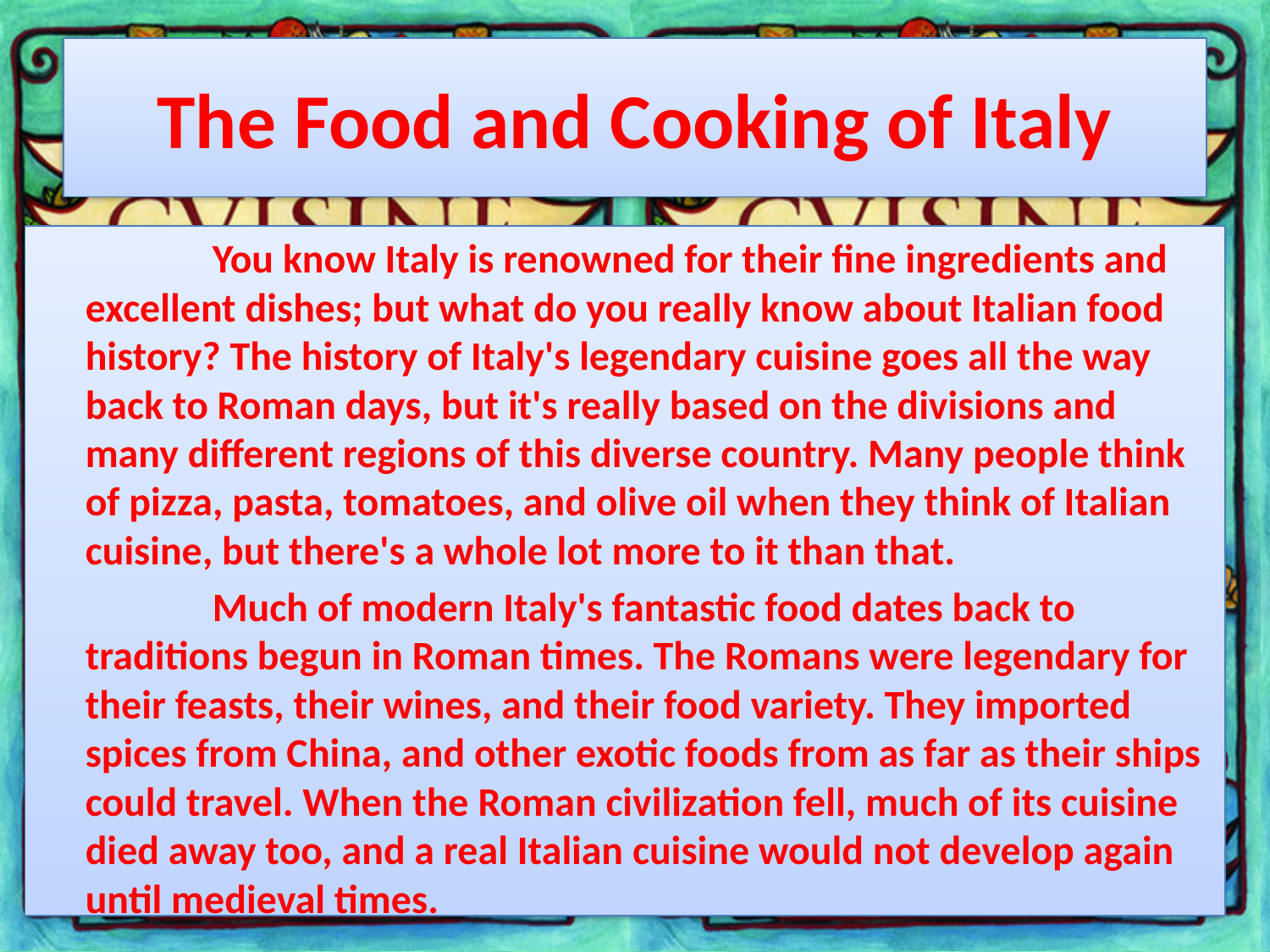

# The Food and Cooking of Italy
		You know Italy is renowned for their fine ingredients and excellent dishes; but what do you really know about Italian food history? The history of Italy's legendary cuisine goes all the way back to Roman days, but it's really based on the divisions and many different regions of this diverse country. Many people think of pizza, pasta, tomatoes, and olive oil when they think of Italian cuisine, but there's a whole lot more to it than that.
		Much of modern Italy's fantastic food dates back to traditions begun in Roman times. The Romans were legendary for their feasts, their wines, and their food variety. They imported spices from China, and other exotic foods from as far as their ships could travel. When the Roman civilization fell, much of its cuisine died away too, and a real Italian cuisine would not develop again until medieval times.